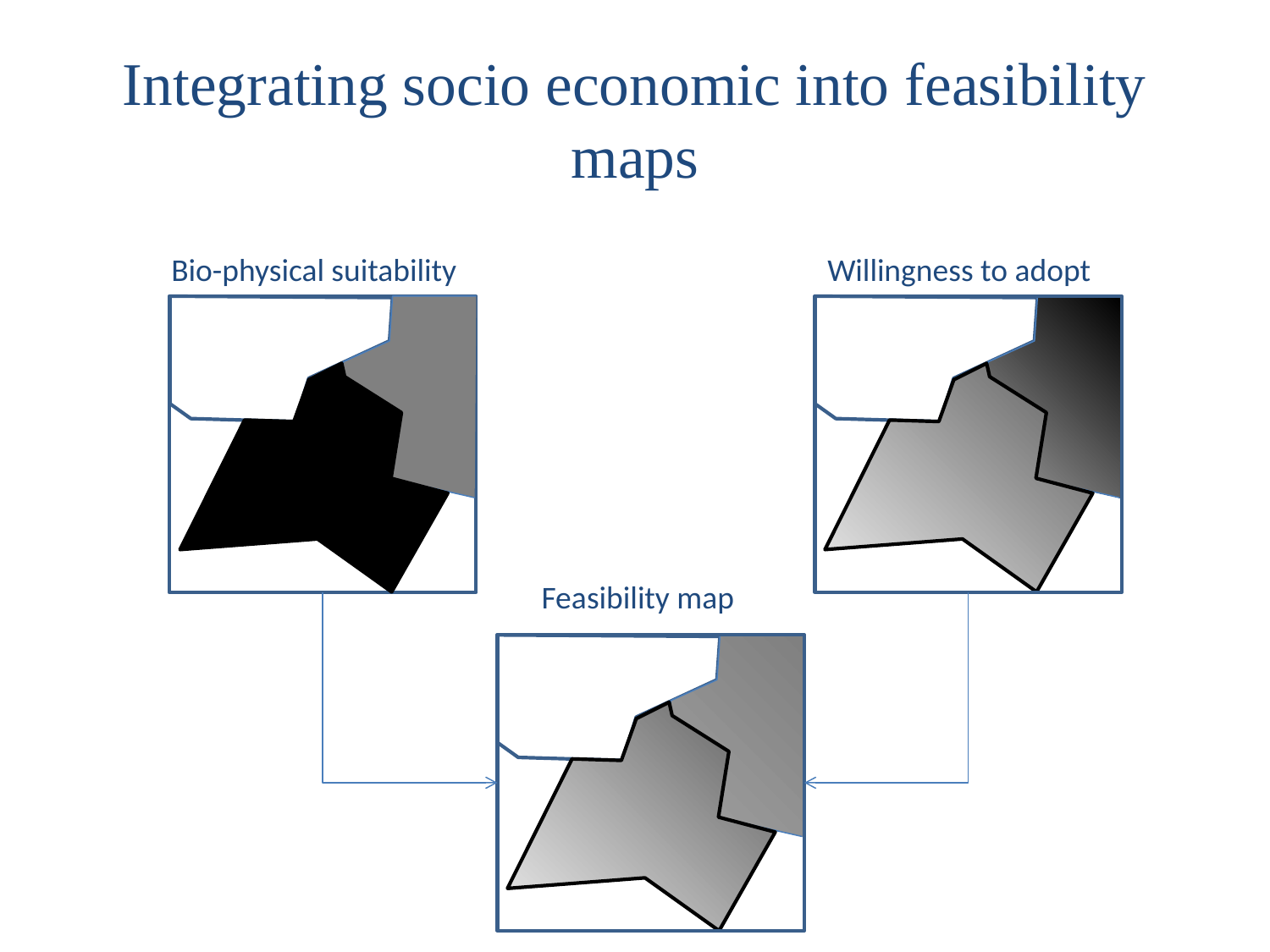

# Integrating socio economic into feasibility maps
Bio-physical suitability
Willingness to adopt

Feasibility map